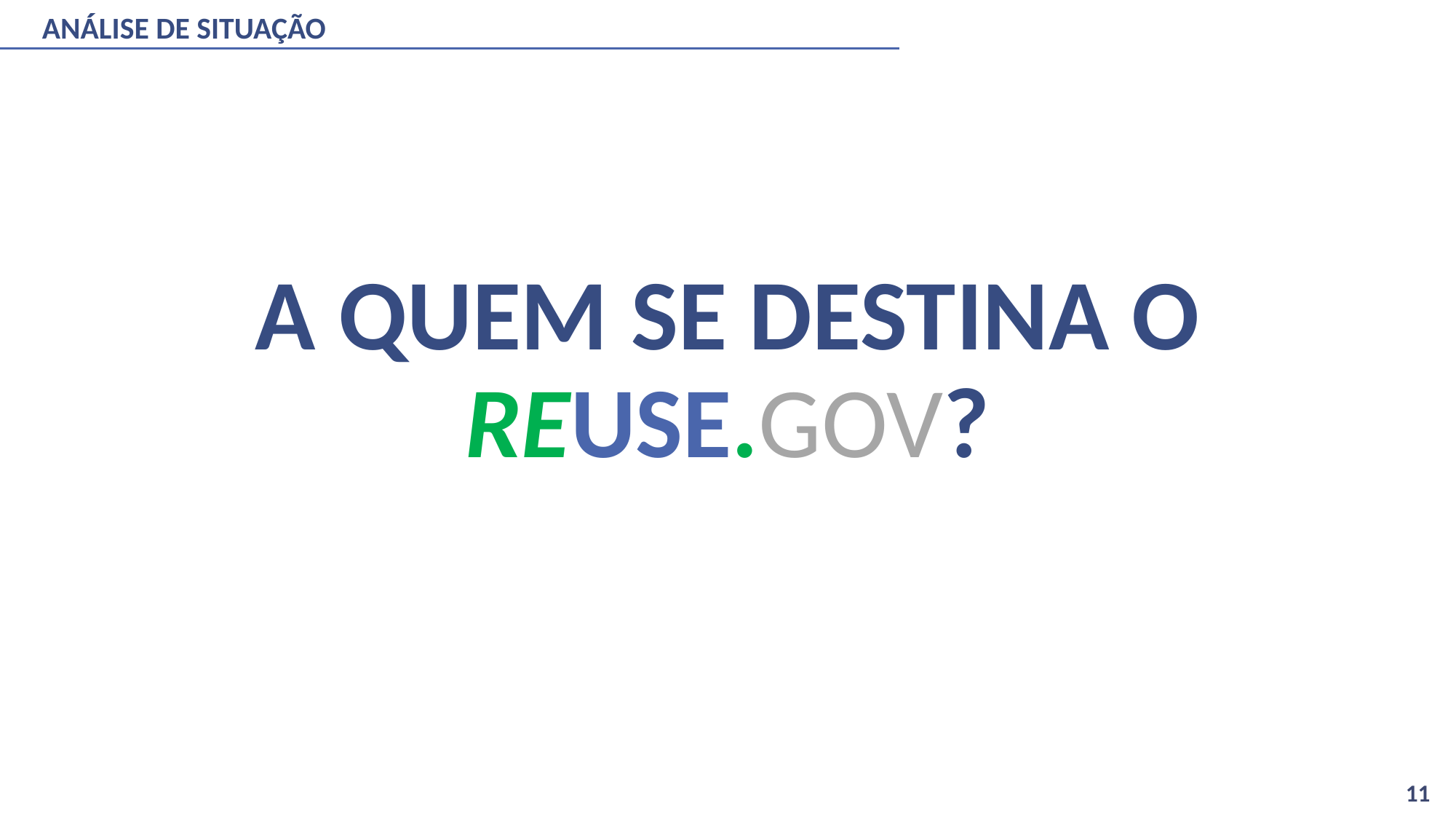

# ANÁLISE DE SITUAÇÃO

A QUEM SE DESTINA O REUSE.GOV?
11